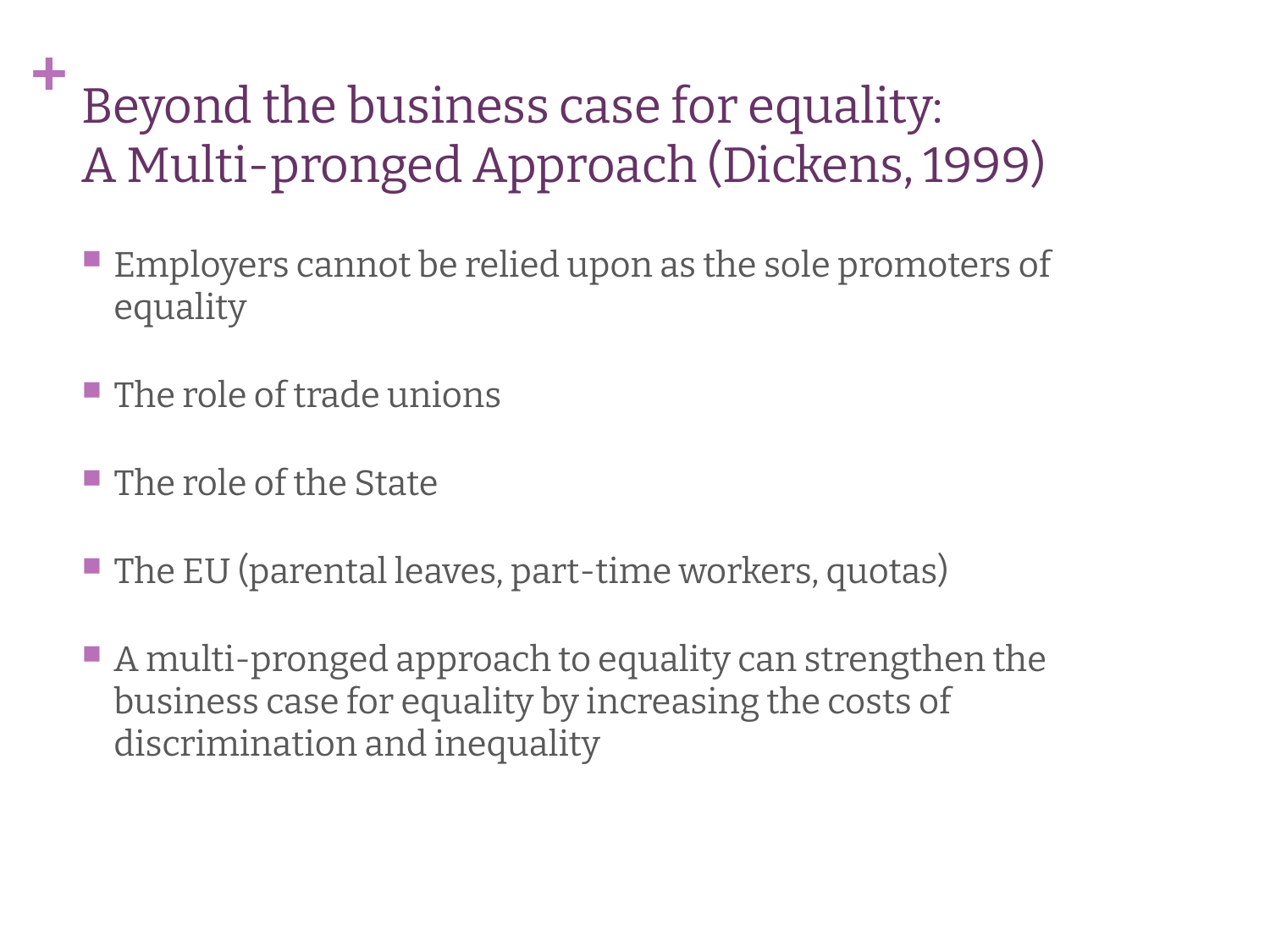

# Beyond the business case for equality: A Multi-pronged Approach (Dickens, 1999)
Employers cannot be relied upon as the sole promoters of equality
The role of trade unions
The role of the State
The EU (parental leaves, part-time workers, quotas)
A multi-pronged approach to equality can strengthen the business case for equality by increasing the costs of discrimination and inequality